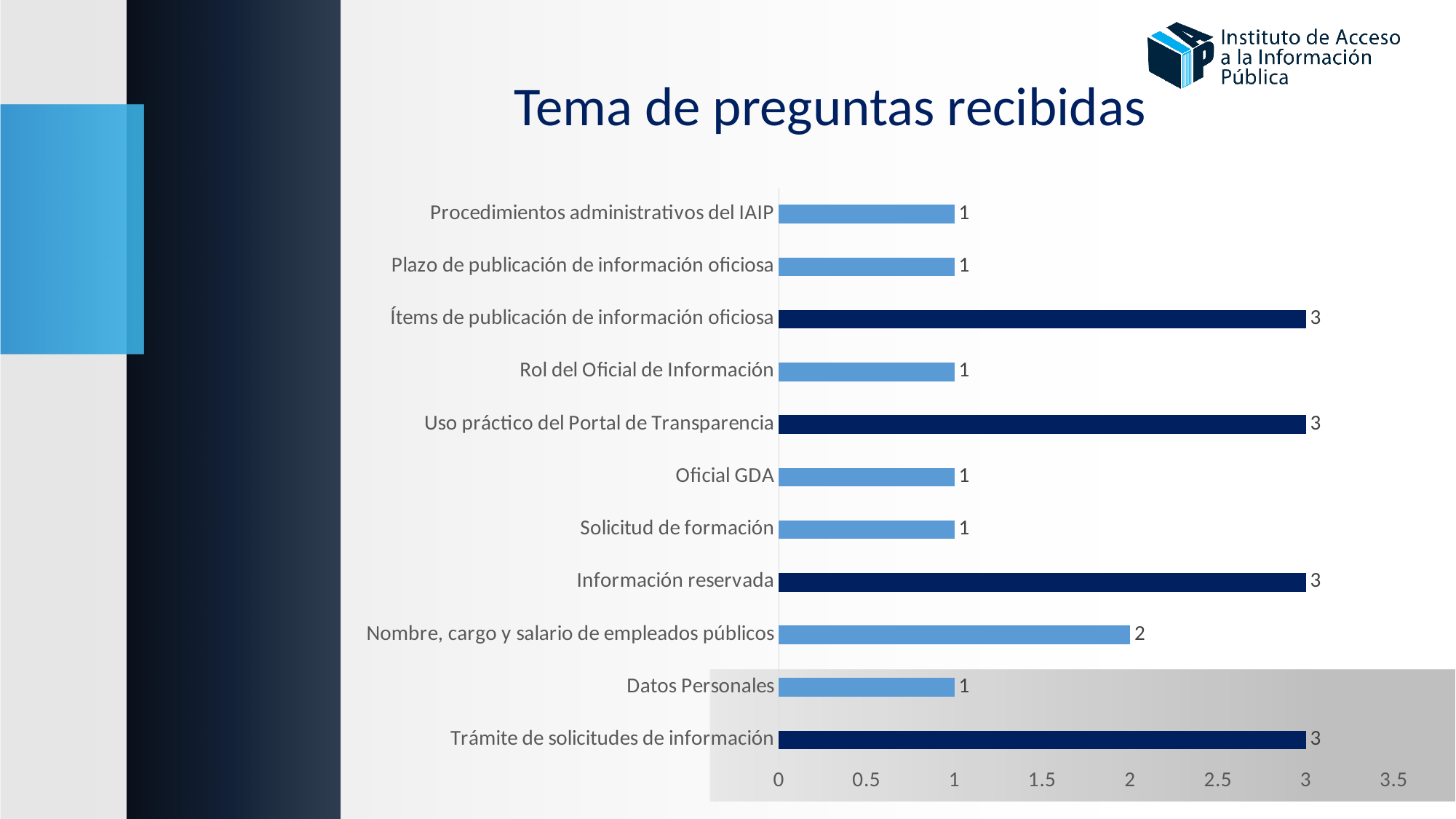

# Tema de preguntas recibidas

### Chart

| Category | TEMAS DE PREGUNTAS |
|---|---|
| Trámite de solicitudes de información | 3.0 |
| Datos Personales | 1.0 |
| Nombre, cargo y salario de empleados públicos | 2.0 |
| Información reservada | 3.0 |
| Solicitud de formación | 1.0 |
| Oficial GDA | 1.0 |
| Uso práctico del Portal de Transparencia | 3.0 |
| Rol del Oficial de Información | 1.0 |
| Ítems de publicación de información oficiosa | 3.0 |
| Plazo de publicación de información oficiosa | 1.0 |
| Procedimientos administrativos del IAIP | 1.0 |